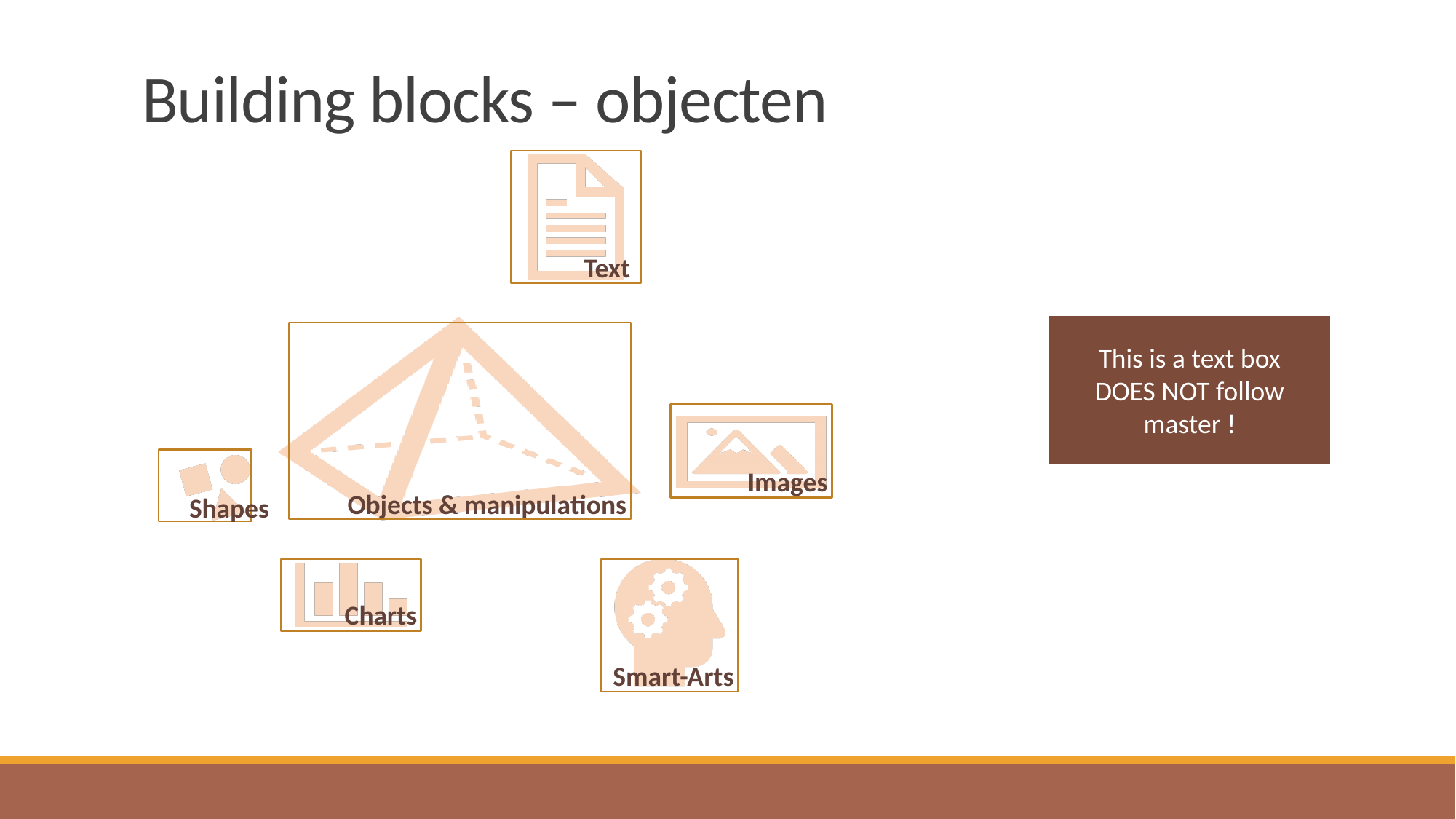

# Building blocks – objecten
Objects & manipulations
Text
Images
Shapes
Smart-Arts
Charts
This is a text box
DOES NOT follow master !